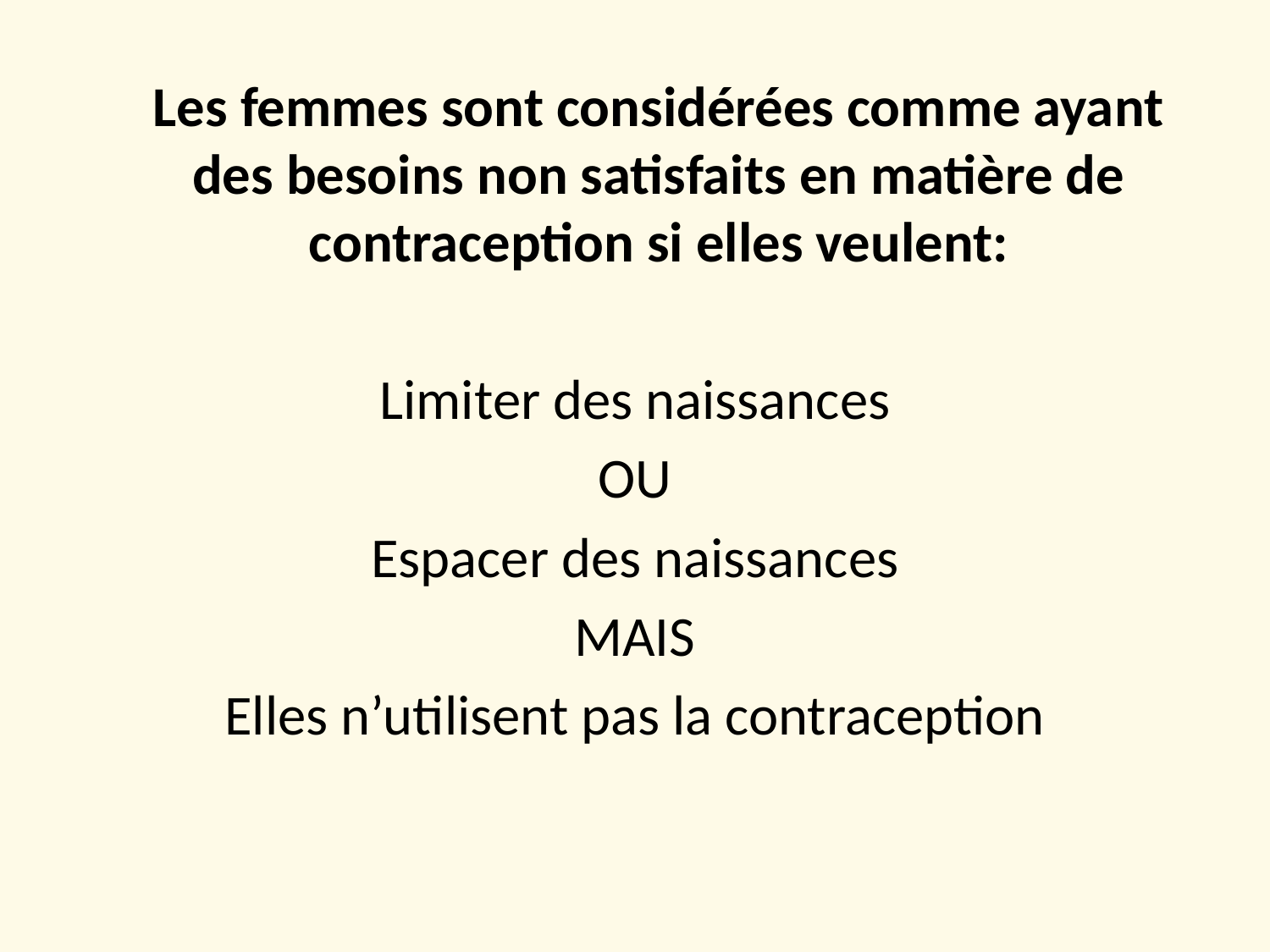

Les femmes sont considérées comme ayant des besoins non satisfaits en matière de contraception si elles veulent:

Limiter des naissances
OU
Espacer des naissances
MAIS
Elles n’utilisent pas la contraception